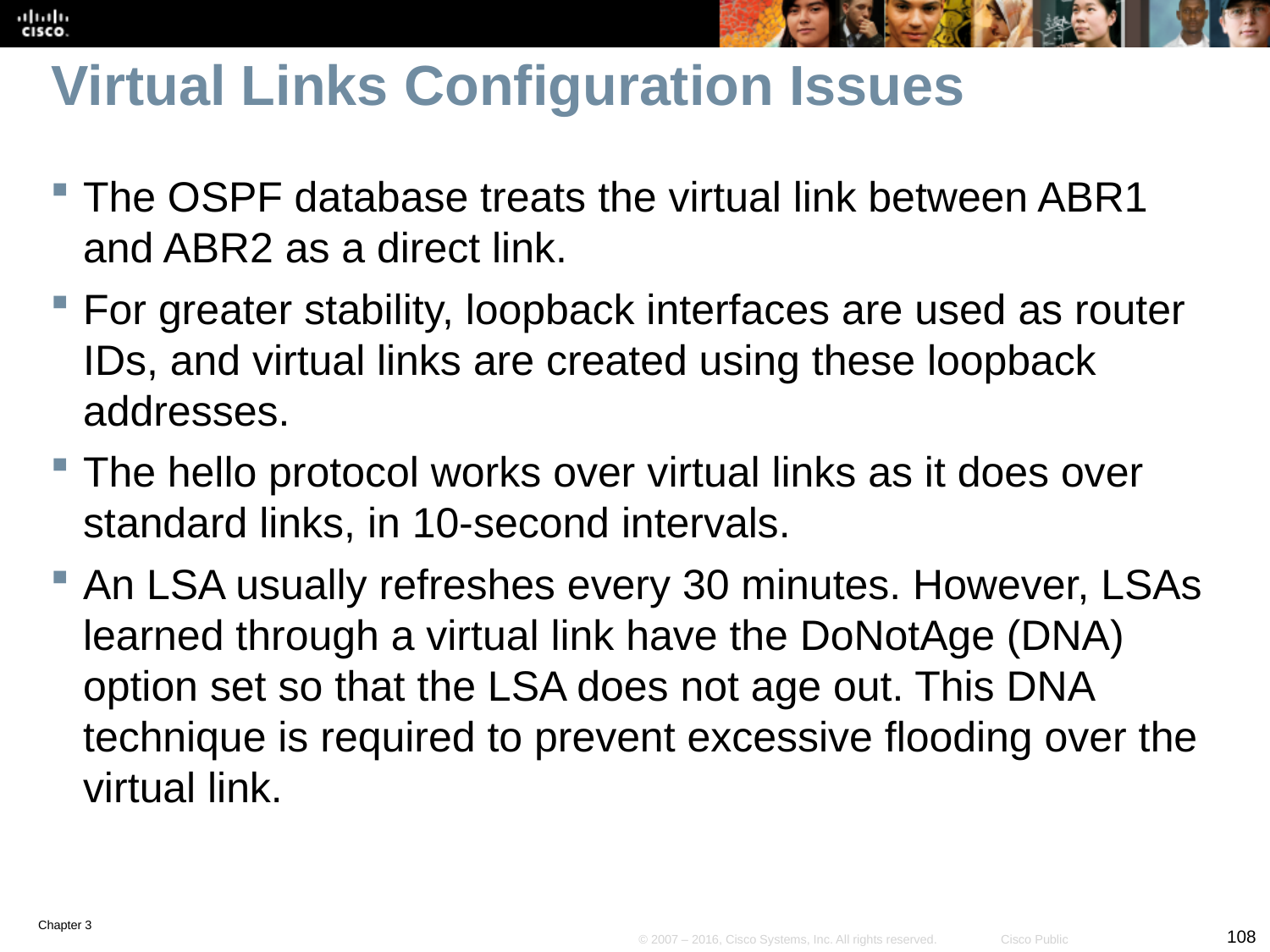

# Virtual Links Configuration Issues
The OSPF database treats the virtual link between ABR1 and ABR2 as a direct link.
For greater stability, loopback interfaces are used as router IDs, and virtual links are created using these loopback addresses.
The hello protocol works over virtual links as it does over standard links, in 10-second intervals.
An LSA usually refreshes every 30 minutes. However, LSAs learned through a virtual link have the DoNotAge (DNA) option set so that the LSA does not age out. This DNA technique is required to prevent excessive flooding over the virtual link.